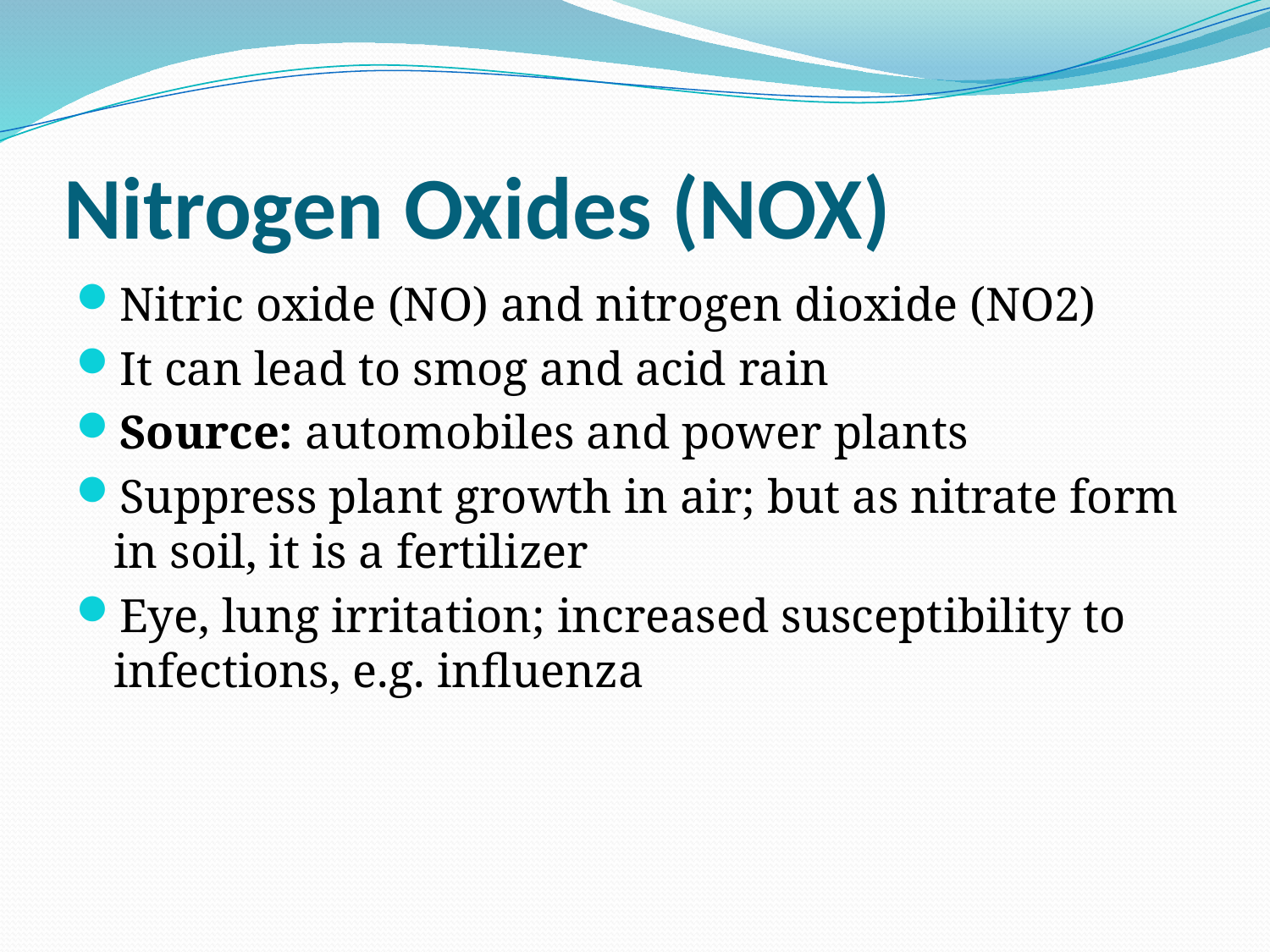

# Nitrogen Oxides (NOX)
Nitric oxide (NO) and nitrogen dioxide (NO2)
It can lead to smog and acid rain
Source: automobiles and power plants
Suppress plant growth in air; but as nitrate form in soil, it is a fertilizer
Eye, lung irritation; increased susceptibility to infections, e.g. influenza